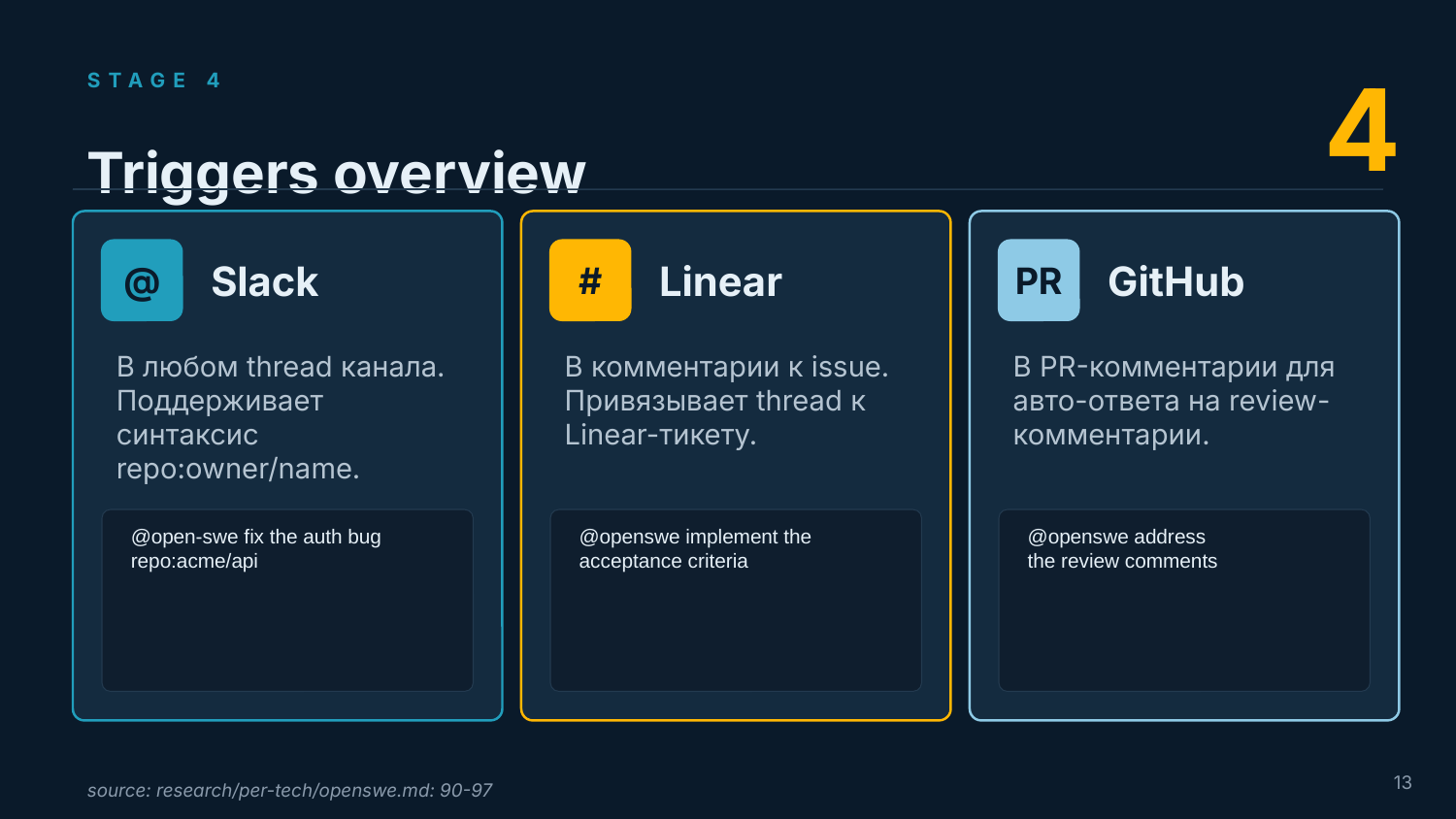

4
STAGE 4
Triggers overview

@
Slack

#
Linear

PR
GitHub
В любом thread канала. Поддерживает синтаксис repo:owner/name.
В комментарии к issue. Привязывает thread к Linear-тикету.
В PR-комментарии для авто-ответа на review-комментарии.

@open-swe fix the auth bug
repo:acme/api
@openswe implement the
acceptance criteria
@openswe address
the review comments
13
source: research/per-tech/openswe.md: 90-97